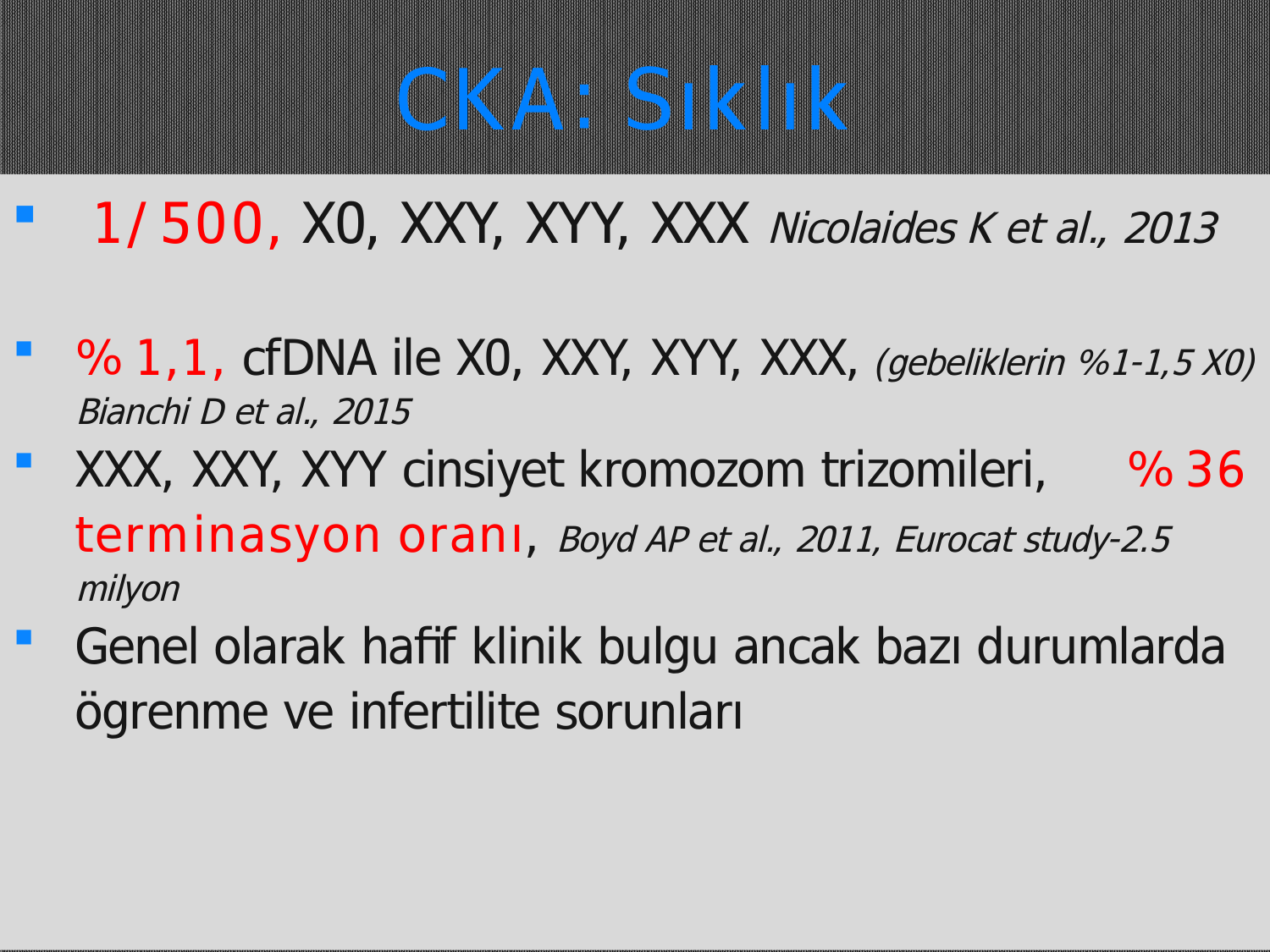

# CKA: Sıklık
1/500, X0, XXY, XYY, XXX Nicolaides K et al., 2013

%1,1, cfDNA ile X0, XXY, XYY, XXX, (gebeliklerin %1-1,5 X0) Bianchi D et al., 2015
XXX, XXY, XYY cinsiyet kromozom trizomileri,     %36 terminasyon oranı, Boyd AP et al., 2011, Eurocat study-2.5 milyon
Genel olarak hafif klinik bulgu ancak bazı durumlarda ögrenme ve infertilite sorunları